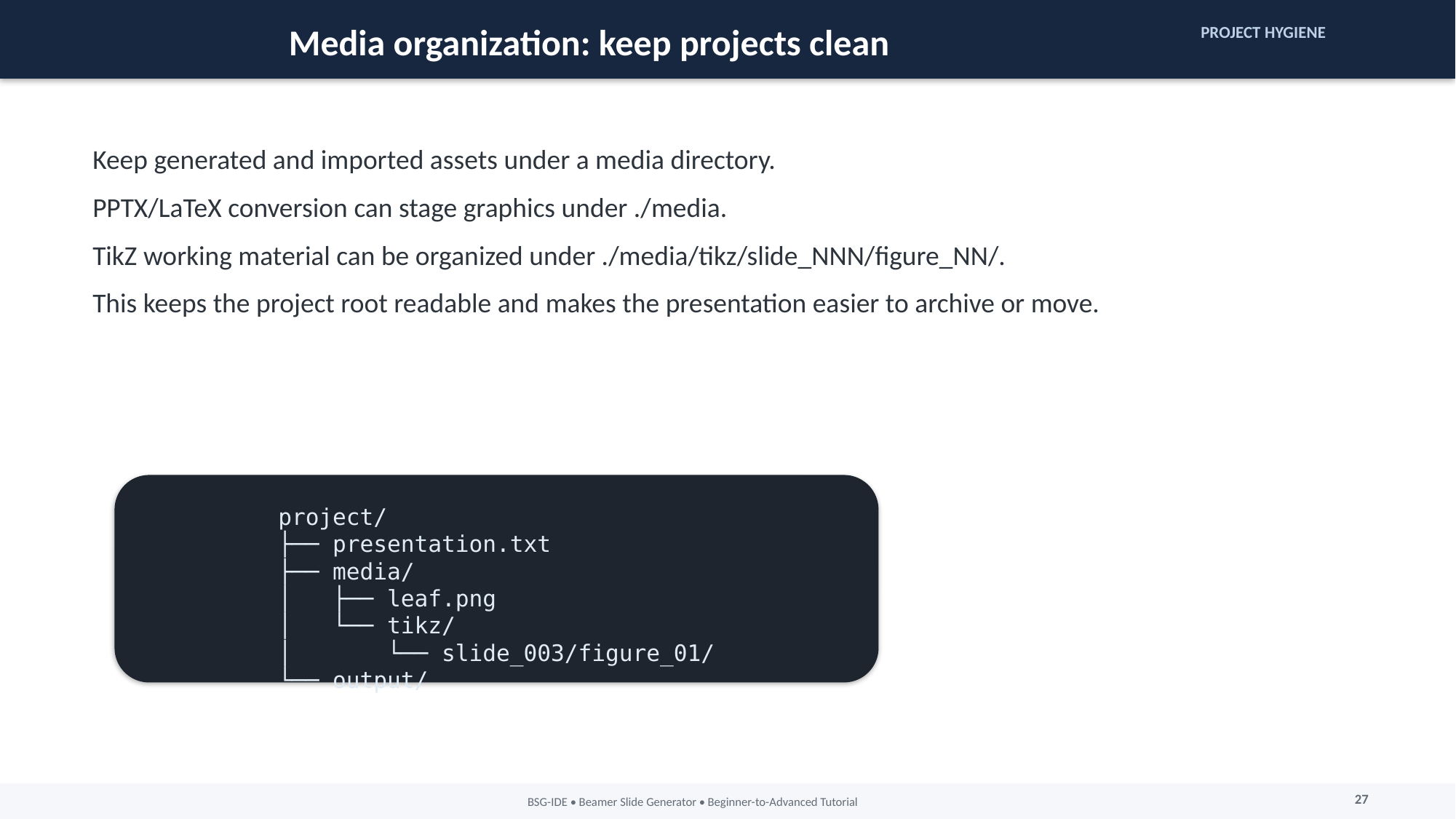

Media organization: keep projects clean
PROJECT HYGIENE
Keep generated and imported assets under a media directory.
PPTX/LaTeX conversion can stage graphics under ./media.
TikZ working material can be organized under ./media/tikz/slide_NNN/figure_NN/.
This keeps the project root readable and makes the presentation easier to archive or move.

project/
├── presentation.txt
├── media/
│   ├── leaf.png
│   └── tikz/
│       └── slide_003/figure_01/
└── output/

27
BSG-IDE • Beamer Slide Generator • Beginner-to-Advanced Tutorial